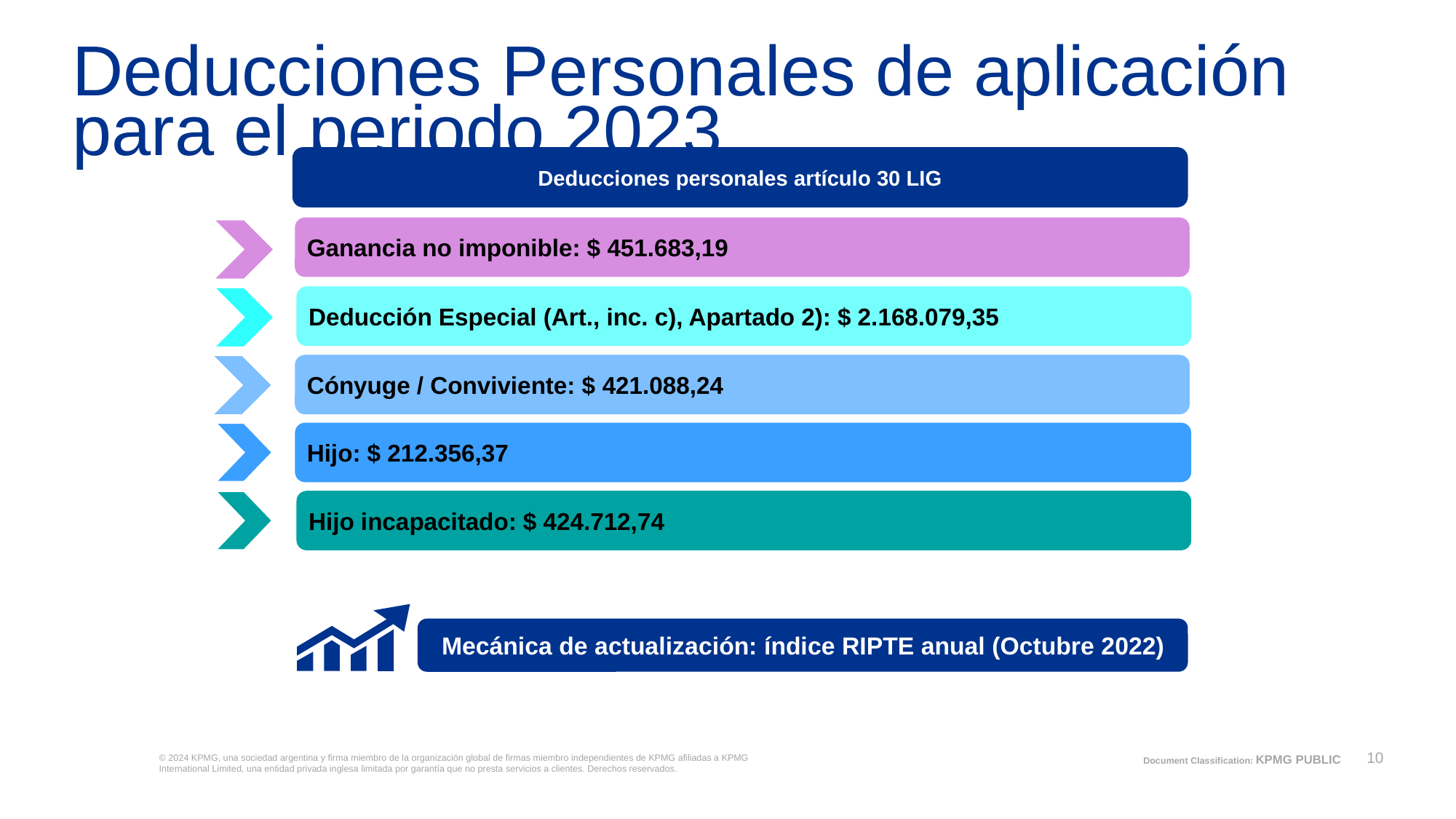

# Deducciones Personales de aplicación para el periodo 2023
Deducciones personales artículo 30 LIG
Ganancia no imponible: $ 451.683,19

Deducción Especial (Art., inc. c), Apartado 2): $ 2.168.079,35

Cónyuge / Conviviente: $ 421.088,24

Hijo: $ 212.356,37

Hijo incapacitado: $ 424.712,74

Mecánica de actualización: índice RIPTE anual (Octubre 2022)